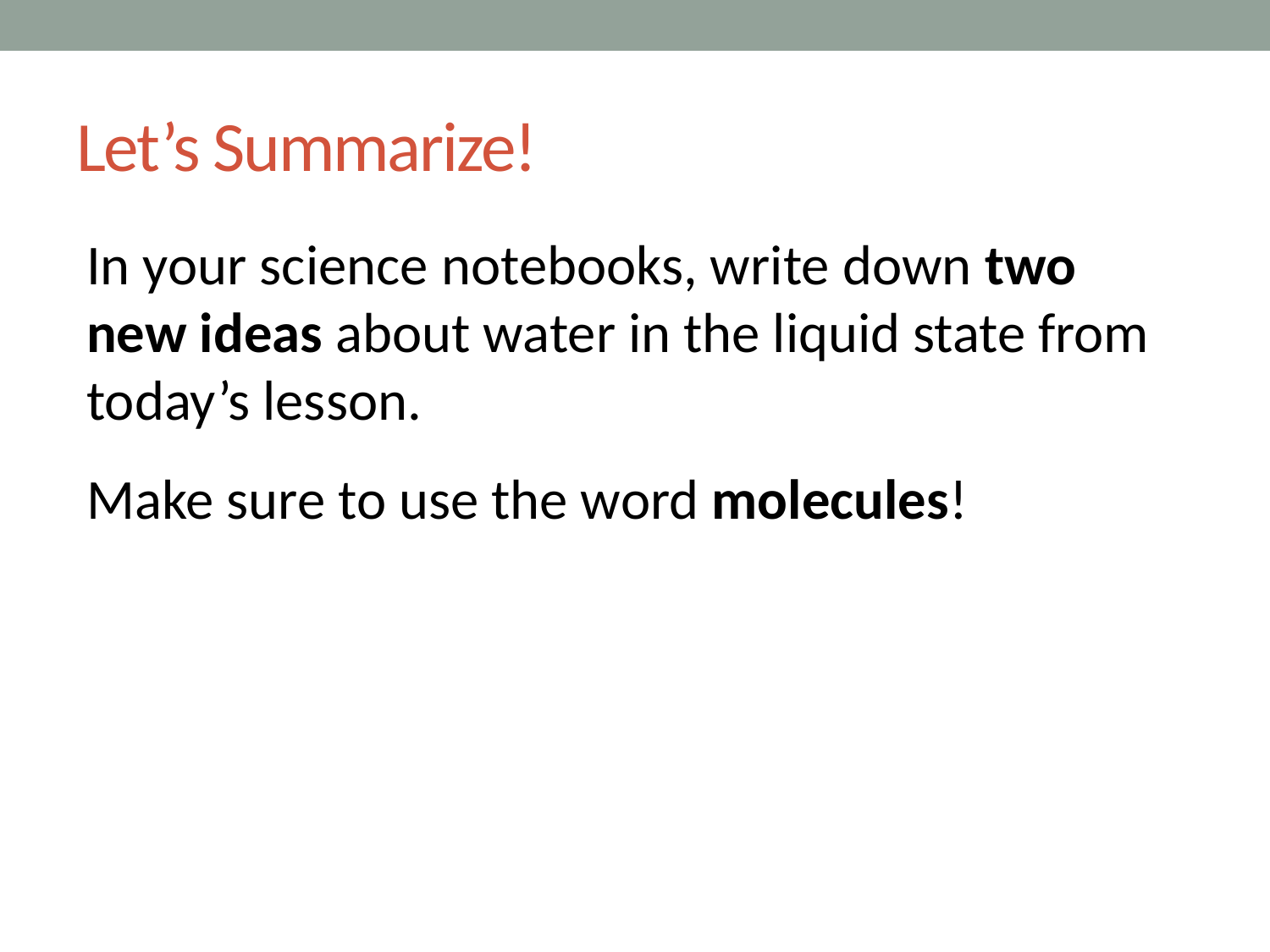

# Let’s Summarize!

In your science notebooks, write down two new ideas about water in the liquid state from today’s lesson.
Make sure to use the word molecules!